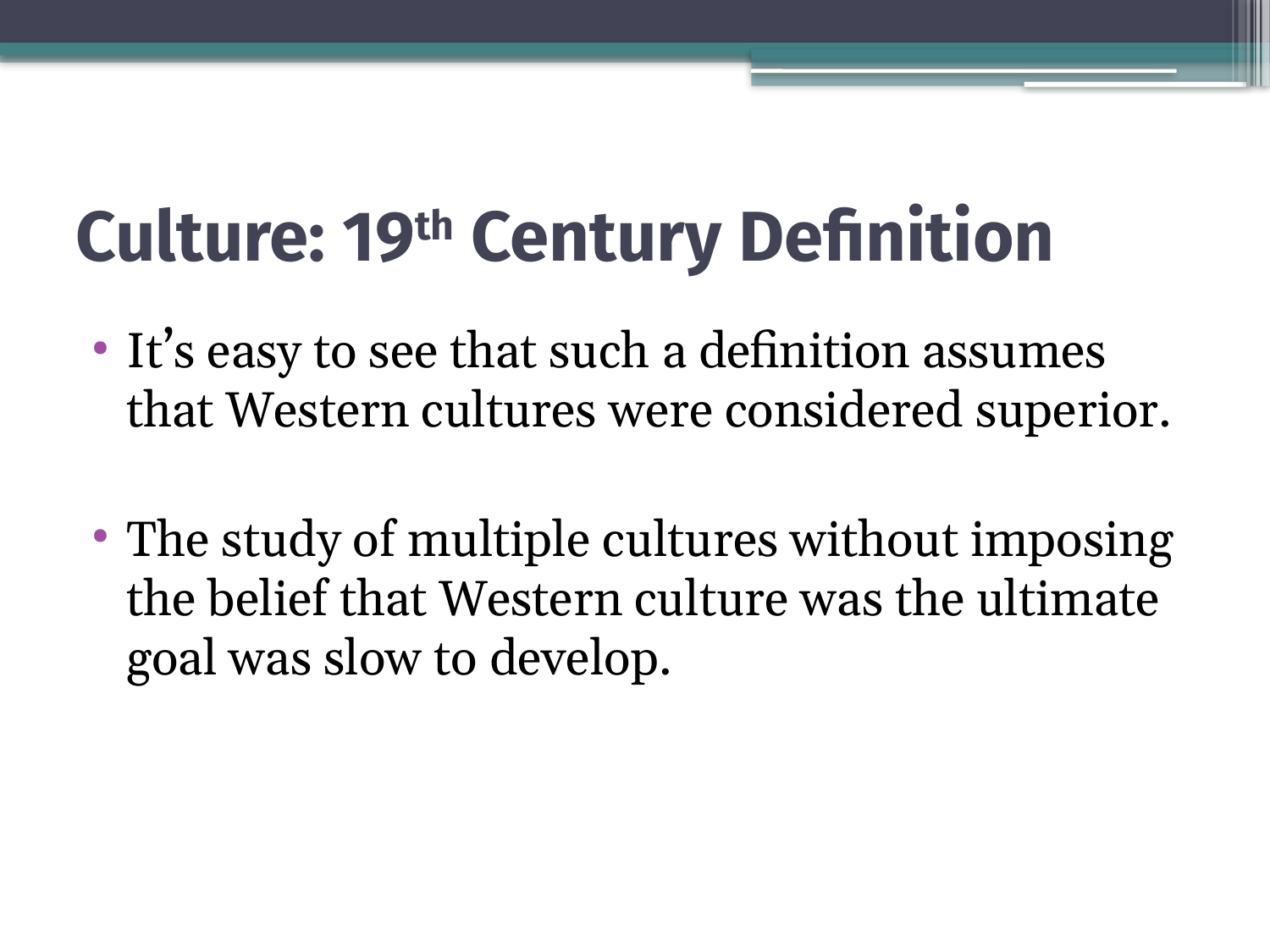

# Culture: 19th Century Definition
It’s easy to see that such a definition assumes that Western cultures were considered superior.

The study of multiple cultures without imposing the belief that Western culture was the ultimate goal was slow to develop.